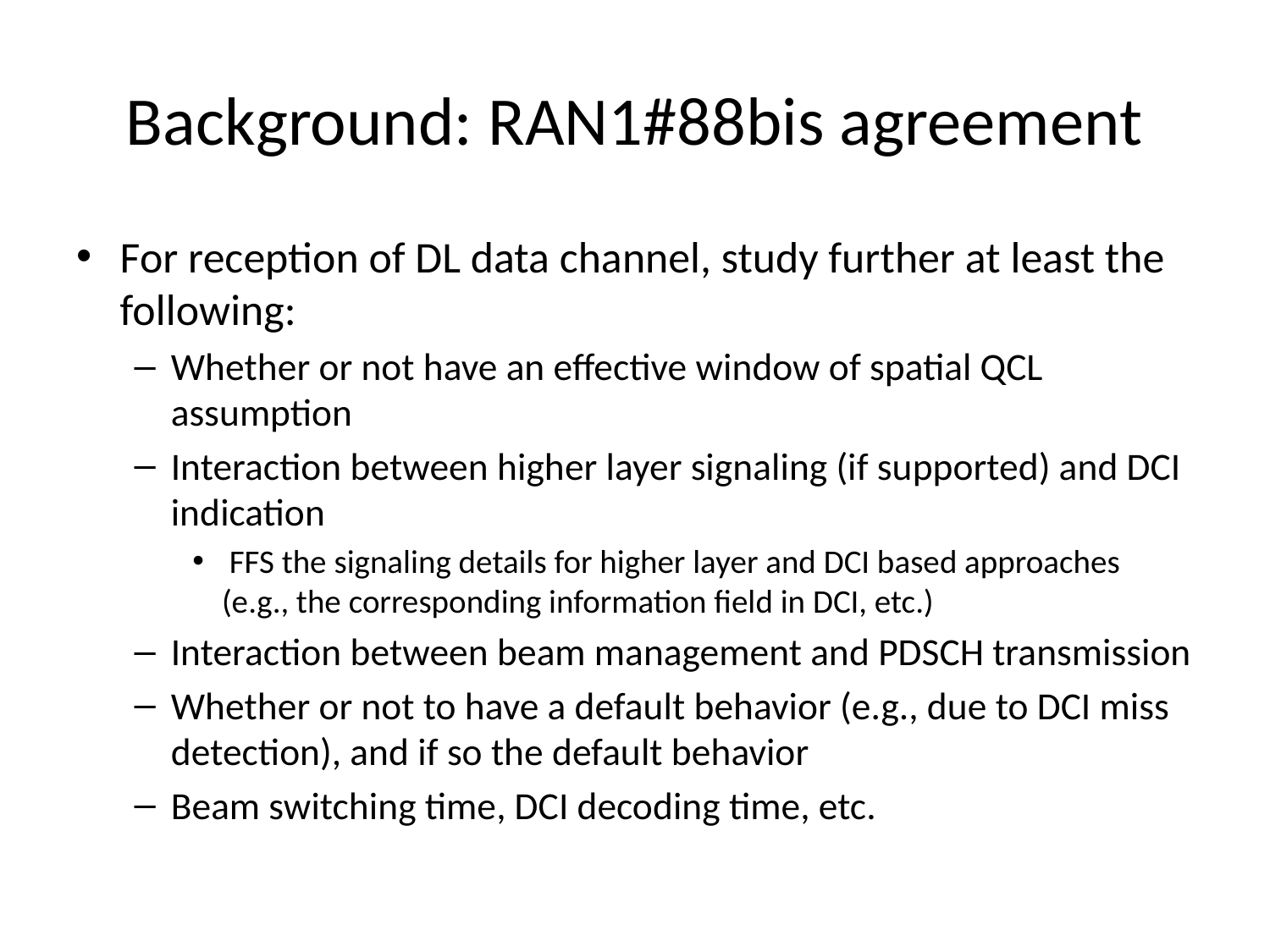

# Background: RAN1#88bis agreement
For reception of DL data channel, study further at least the following:
Whether or not have an effective window of spatial QCL assumption
Interaction between higher layer signaling (if supported) and DCI indication
 FFS the signaling details for higher layer and DCI based approaches (e.g., the corresponding information field in DCI, etc.)
Interaction between beam management and PDSCH transmission
Whether or not to have a default behavior (e.g., due to DCI miss detection), and if so the default behavior
Beam switching time, DCI decoding time, etc.